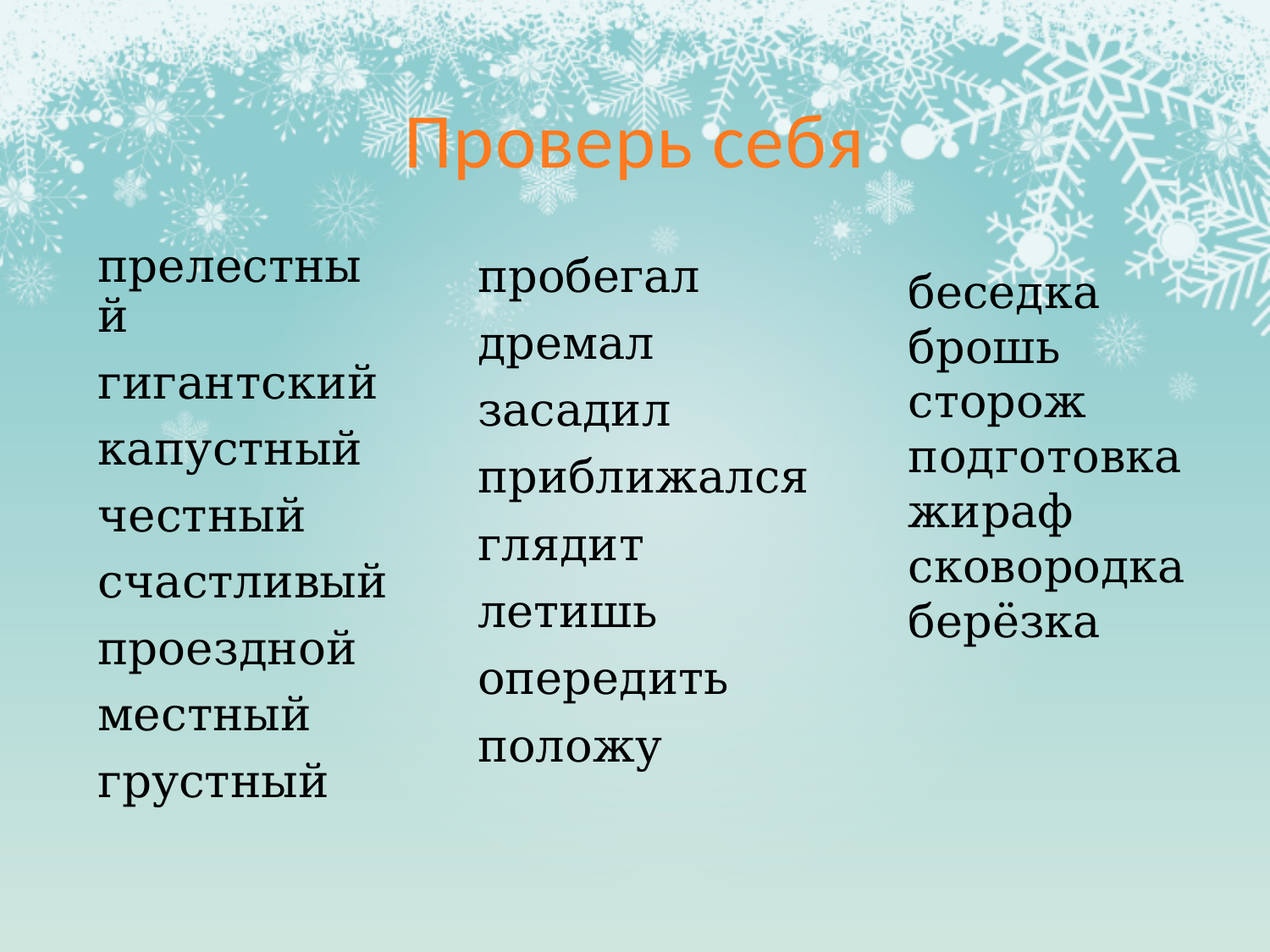

# Проверь себя
прелестный
гигантский
капустный
честный
счастливый
проездной
местный
грустный
пробегал
дремал
засадил
приближался
глядит
летишь
опередить
положу
беседка
брошь
сторож
подготовка
жираф
сковородка
берёзка